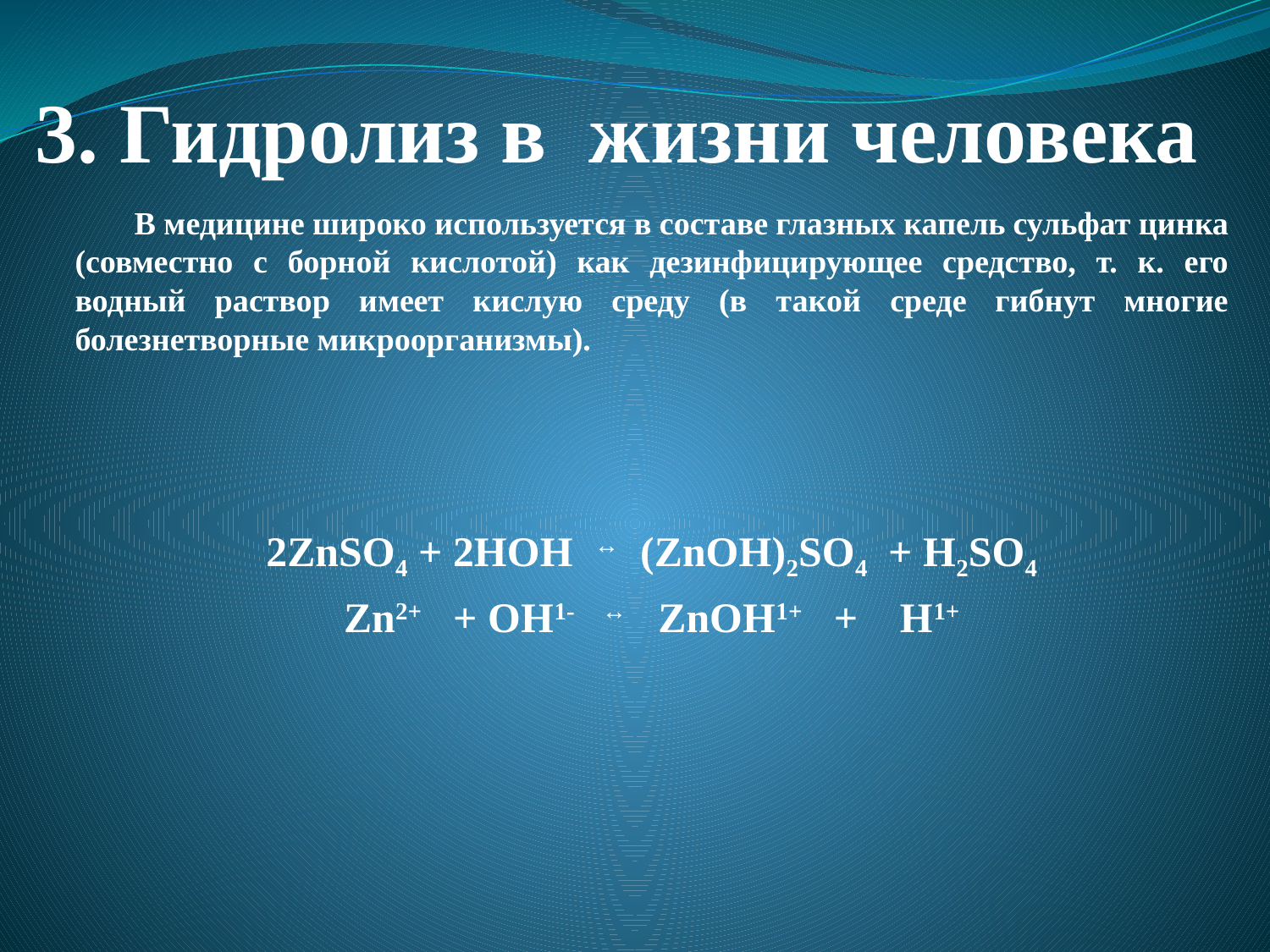

# 3. Гидролиз в  жизни человека
       В медицине широко используется в составе глазных капель сульфат цинка (совместно с борной кислотой) как дезинфицирующее средство, т. к. его водный раствор имеет кислую среду (в такой среде гибнут многие болезнетворные микроорганизмы).

2ZnSO4 + 2HOH  ↔  (ZnOH)2SO4  + H2SO4
Zn2+   + OH1-   ↔   ZnOH1+   +    H1+